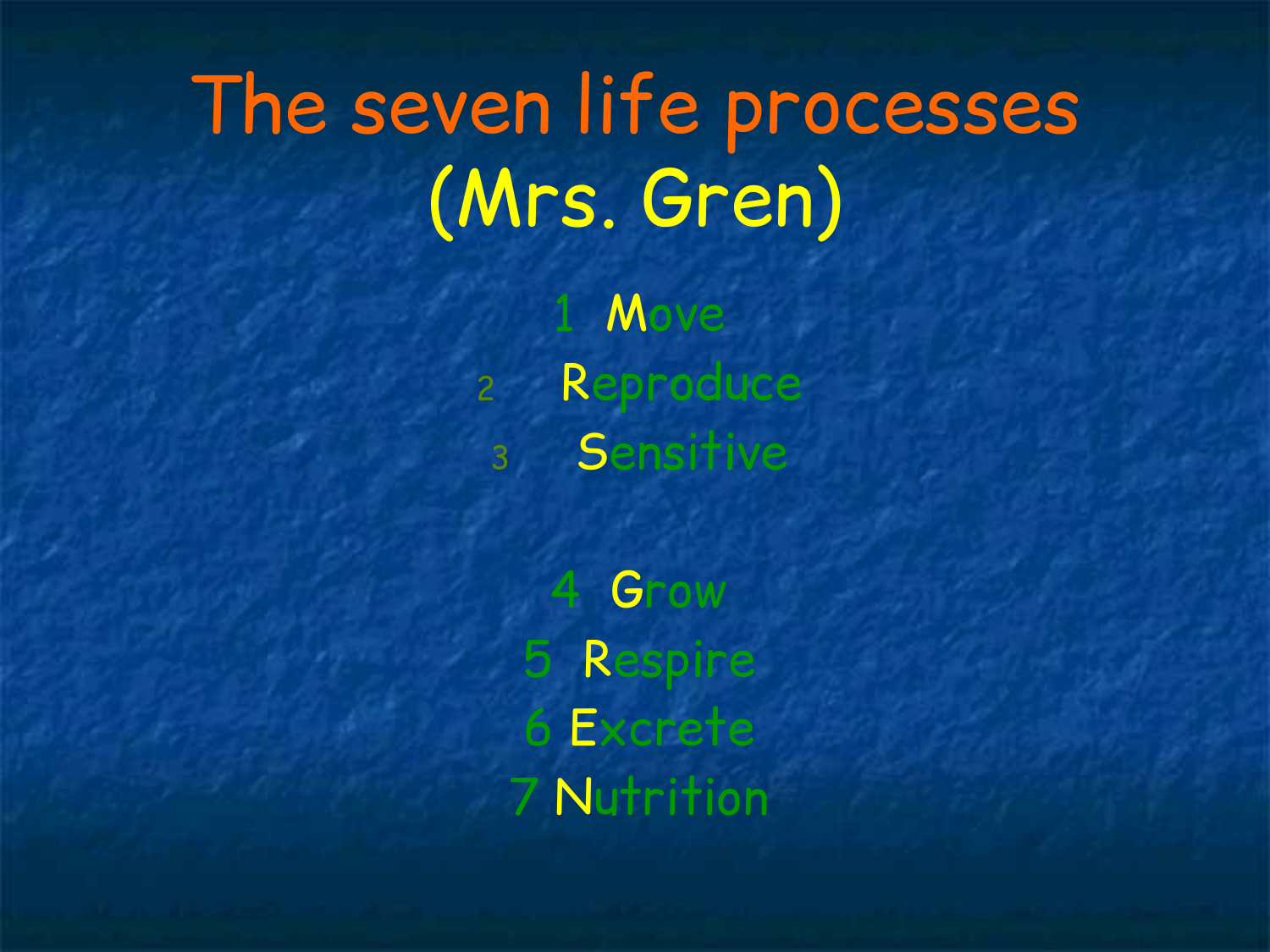

# The seven life processes (Mrs. Gren)
1  Move
Reproduce
Sensitive

4  Grow
5  Respire
6 Excrete
7 Nutrition